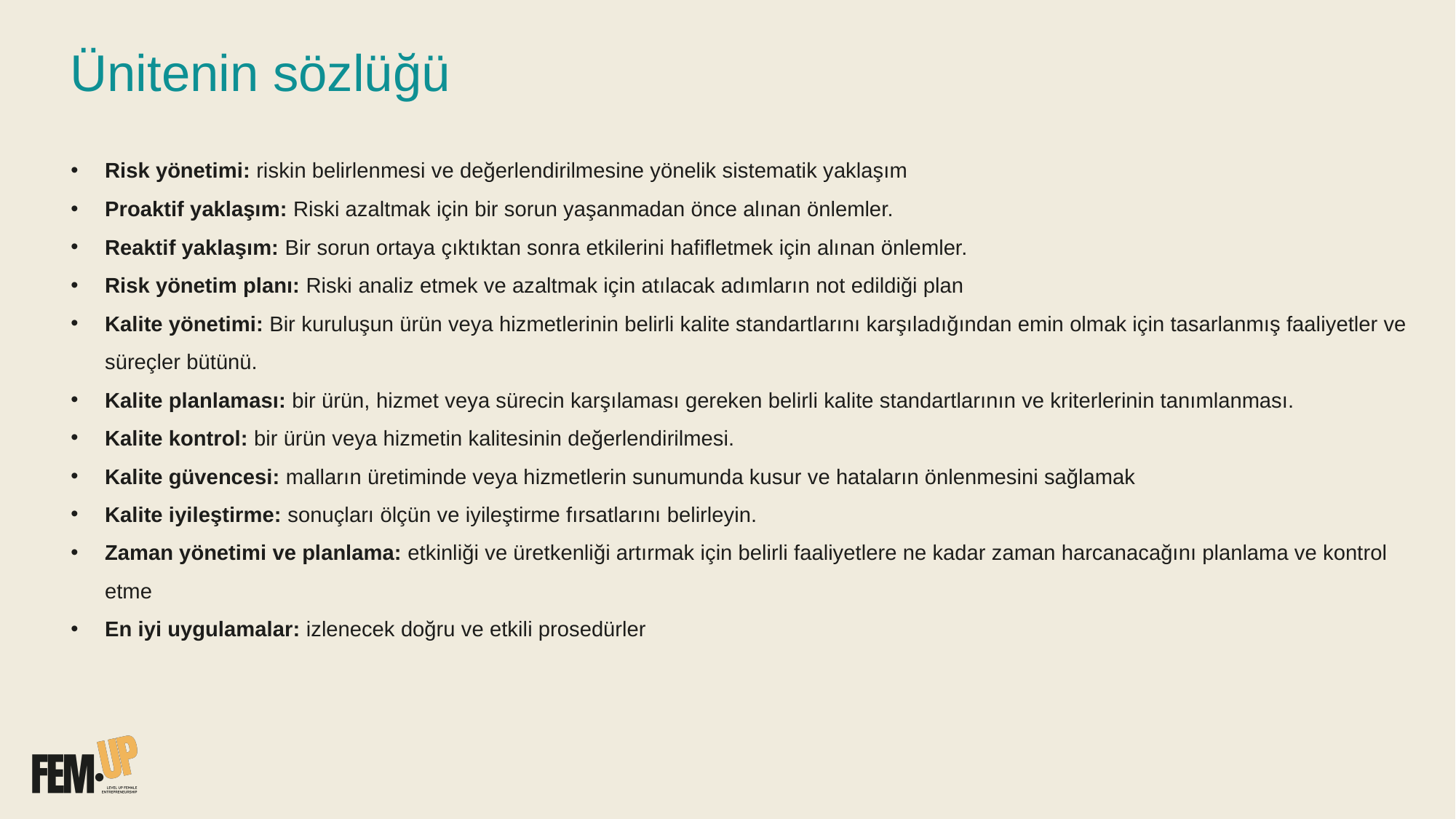

Ünitenin sözlüğü
Risk yönetimi: riskin belirlenmesi ve değerlendirilmesine yönelik sistematik yaklaşım
Proaktif yaklaşım: Riski azaltmak için bir sorun yaşanmadan önce alınan önlemler.
Reaktif yaklaşım: Bir sorun ortaya çıktıktan sonra etkilerini hafifletmek için alınan önlemler.
Risk yönetim planı: Riski analiz etmek ve azaltmak için atılacak adımların not edildiği plan
Kalite yönetimi: Bir kuruluşun ürün veya hizmetlerinin belirli kalite standartlarını karşıladığından emin olmak için tasarlanmış faaliyetler ve süreçler bütünü.
Kalite planlaması: bir ürün, hizmet veya sürecin karşılaması gereken belirli kalite standartlarının ve kriterlerinin tanımlanması.
Kalite kontrol: bir ürün veya hizmetin kalitesinin değerlendirilmesi.
Kalite güvencesi: malların üretiminde veya hizmetlerin sunumunda kusur ve hataların önlenmesini sağlamak
Kalite iyileştirme: sonuçları ölçün ve iyileştirme fırsatlarını belirleyin.
Zaman yönetimi ve planlama: etkinliği ve üretkenliği artırmak için belirli faaliyetlere ne kadar zaman harcanacağını planlama ve kontrol etme
En iyi uygulamalar: izlenecek doğru ve etkili prosedürler